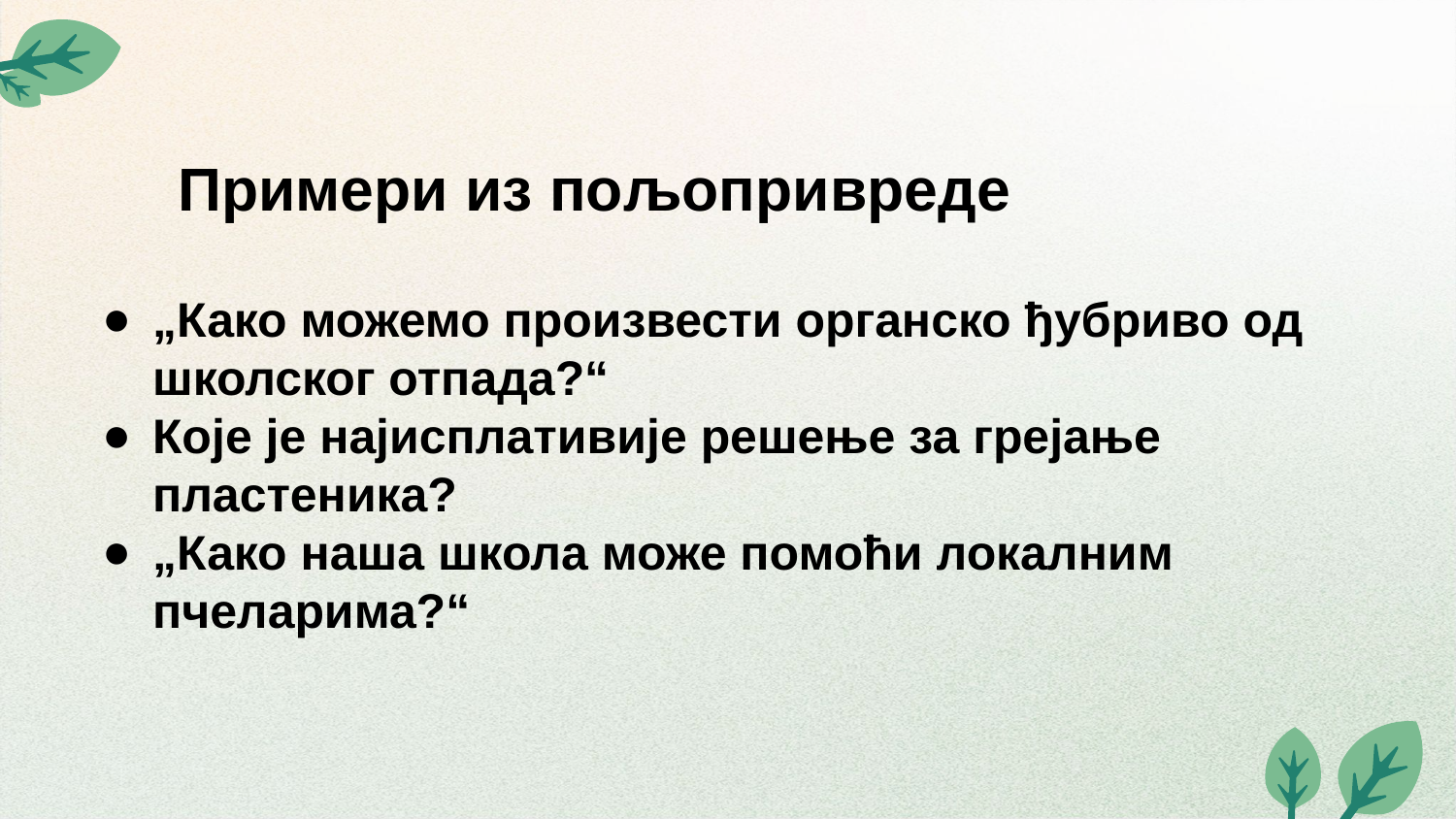

# Примери из пољопривреде
„Како можемо произвести органско ђубриво од школског отпада?“
Које је најисплативије решење за грејање пластеника?
„Како наша школа може помоћи локалним пчеларима?“